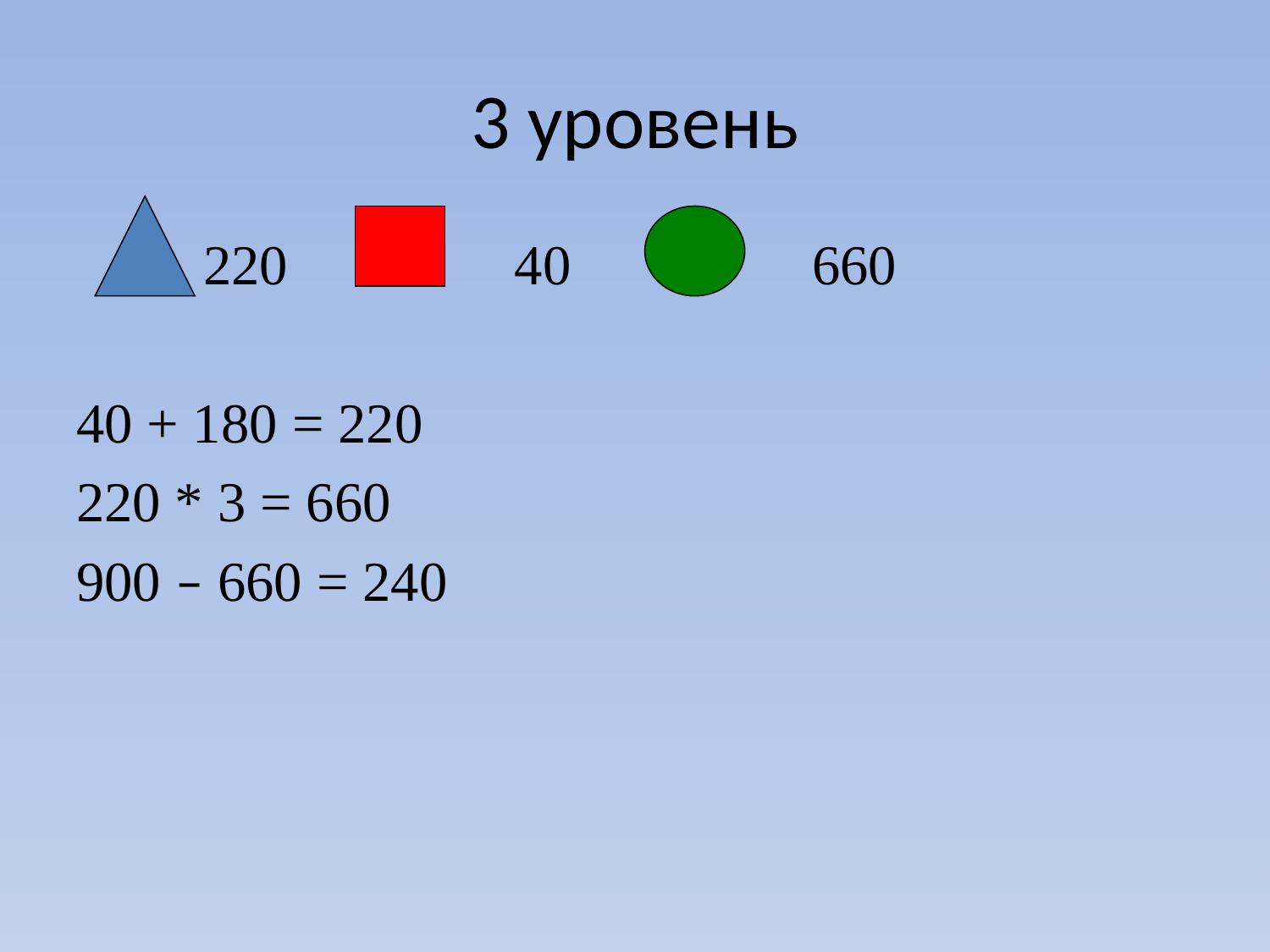

# 3 уровень

          220                40                 660

40 + 180 = 220
220 * 3 = 660
900 – 660 = 240